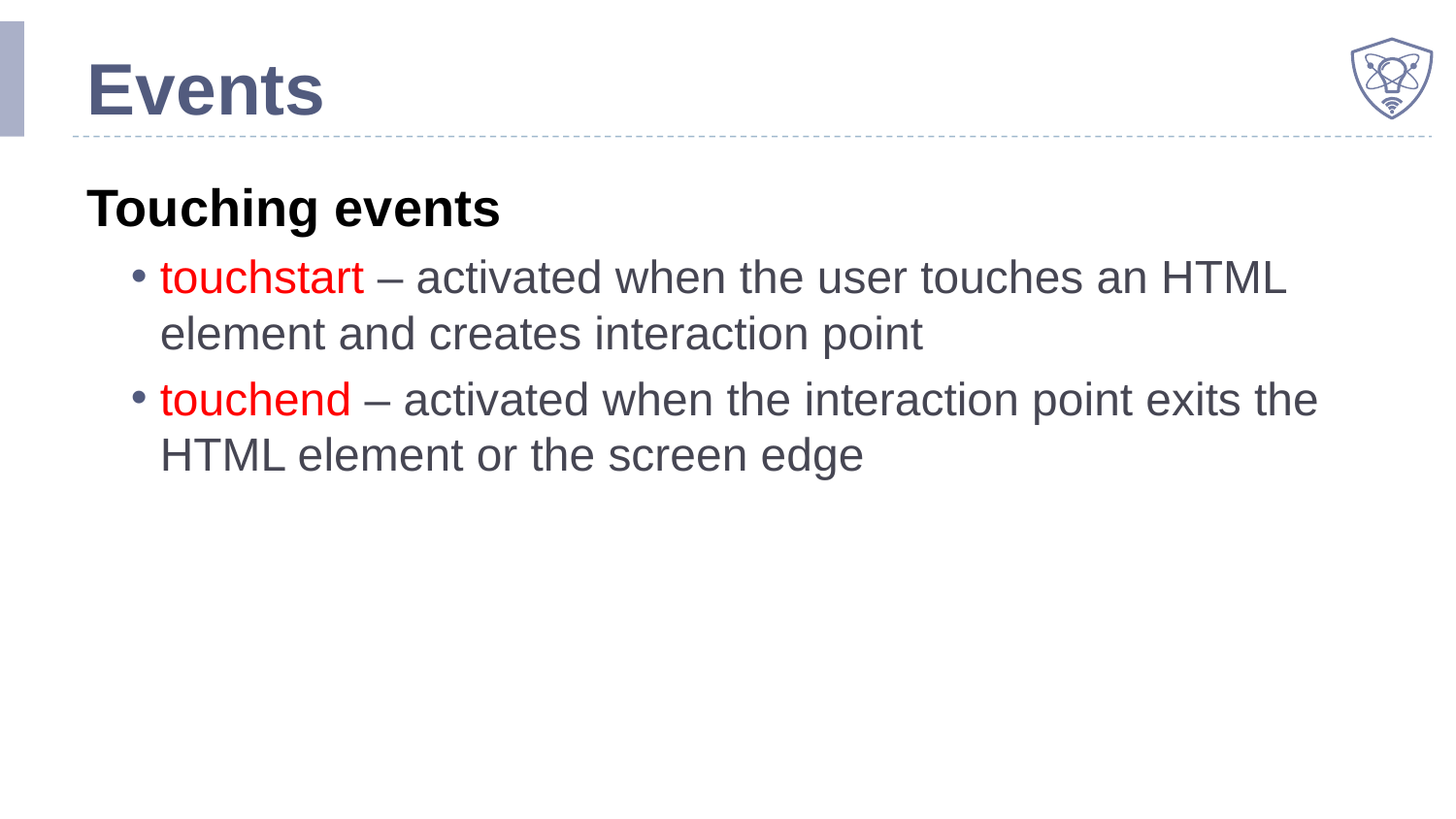

# Events
Touching events
touchstart – activated when the user touches an HTML element and creates interaction point
touchend – activated when the interaction point exits the HTML element or the screen edge